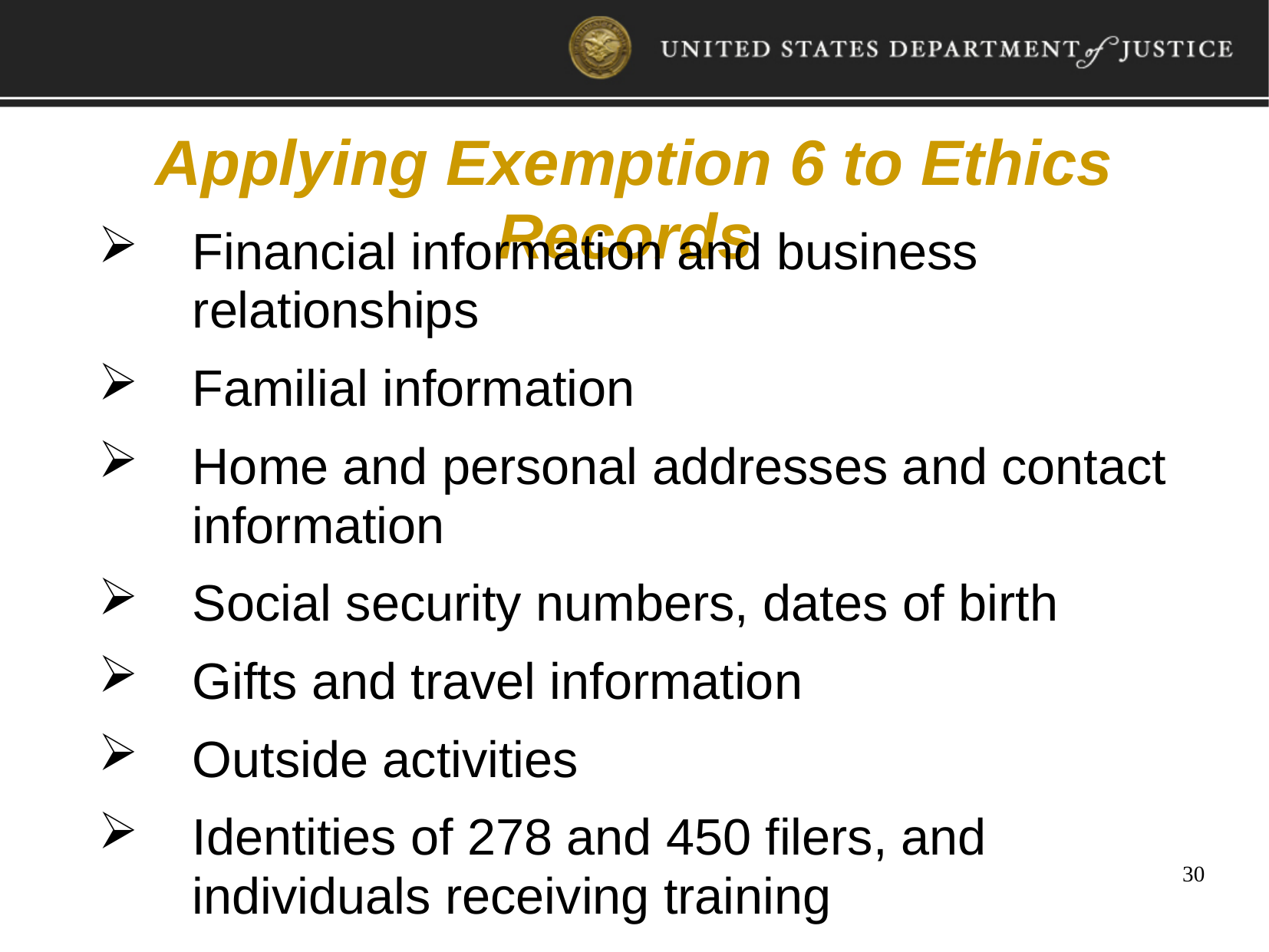

Applying Exemption 6 to Ethics Records
Financial information and business relationships
Familial information
Home and personal addresses and contact information
Social security numbers, dates of birth
Gifts and travel information
Outside activities
Identities of 278 and 450 filers, and individuals receiving training
30